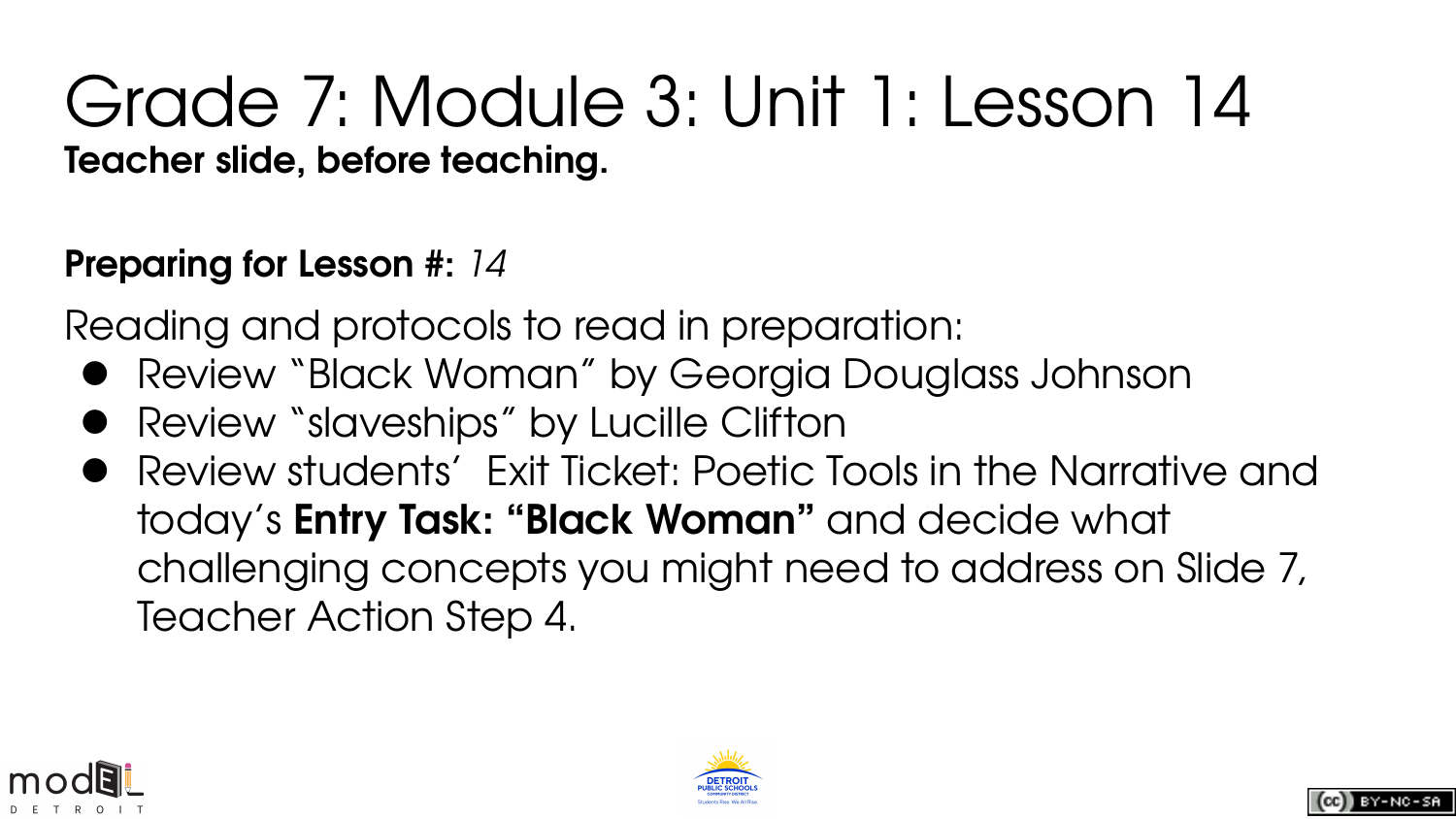

Grade 7: Module 3: Unit 1: Lesson 14
Teacher slide, before teaching.

Preparing for Lesson #: 14
Reading and protocols to read in preparation:
Review “Black Woman” by Georgia Douglass Johnson
Review “slaveships” by Lucille Clifton
Review students’  Exit Ticket: Poetic Tools in the Narrative and today’s Entry Task: “Black Woman” and decide what challenging concepts you might need to address on Slide 7, Teacher Action Step 4.